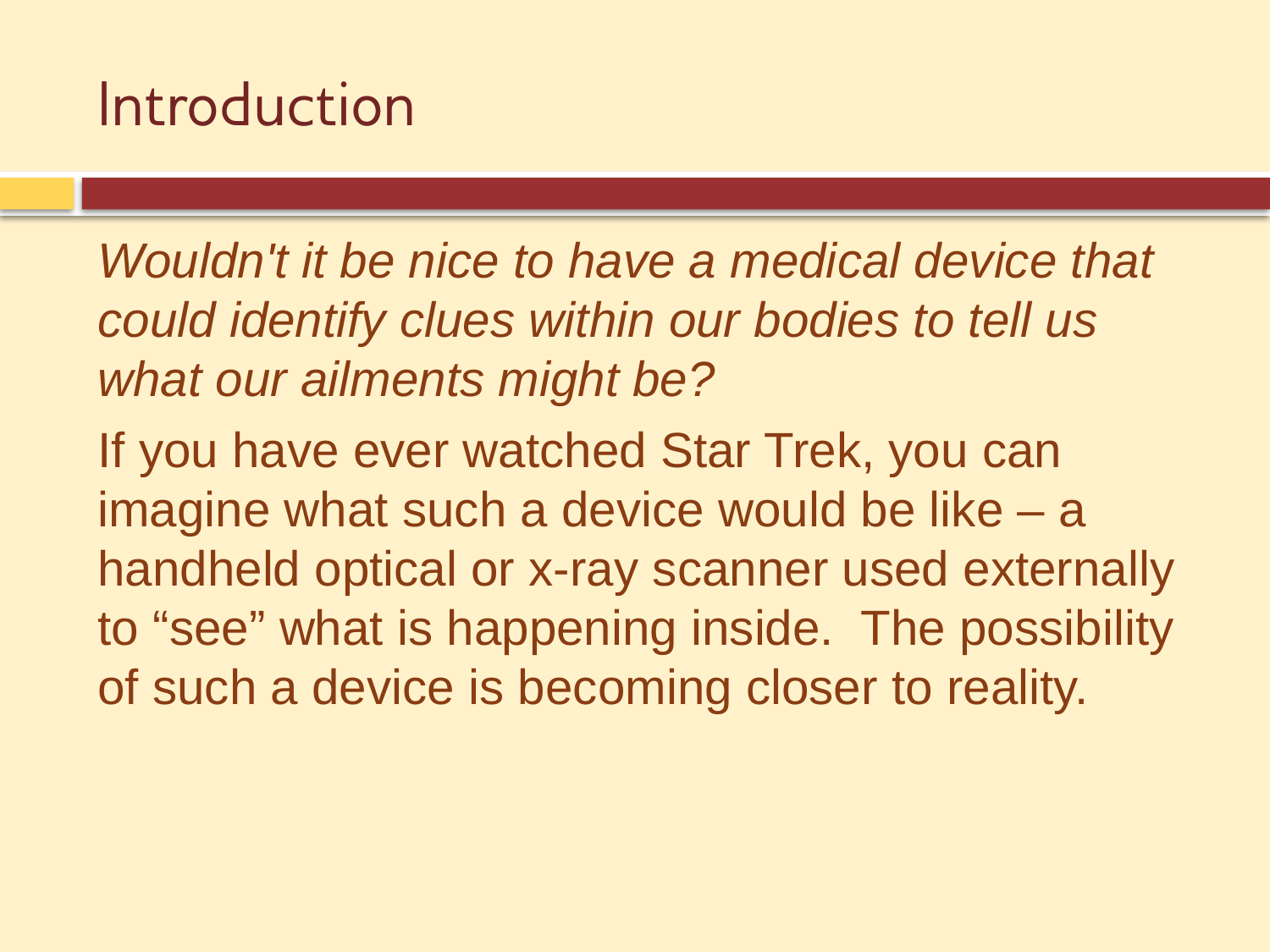

# Introduction
Wouldn't it be nice to have a medical device that could identify clues within our bodies to tell us what our ailments might be?
If you have ever watched Star Trek, you can imagine what such a device would be like – a handheld optical or x-ray scanner used externally to “see” what is happening inside.  The possibility of such a device is becoming closer to reality.